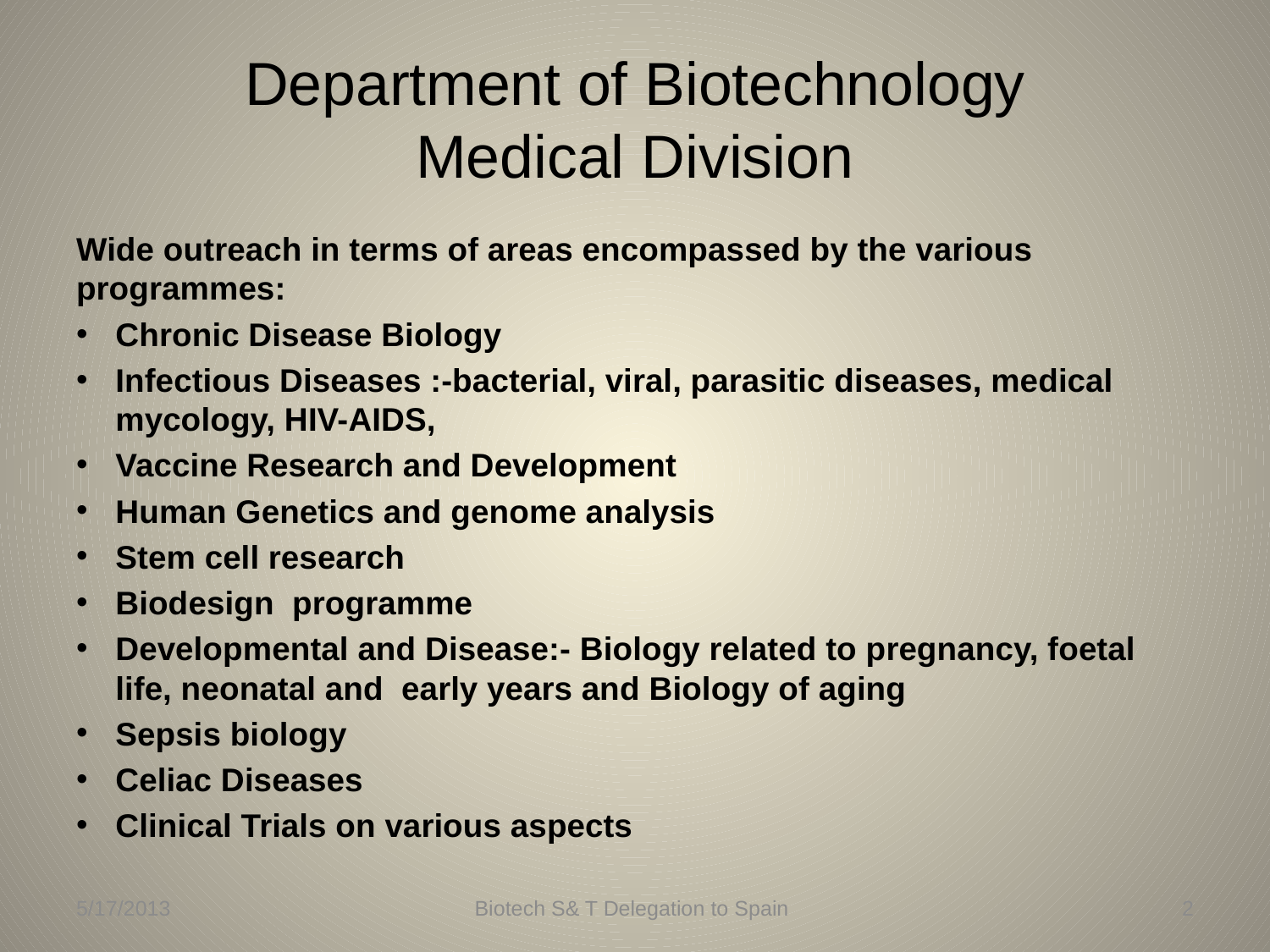

# Department of Biotechnology Medical Division
Wide outreach in terms of areas encompassed by the various programmes:
Chronic Disease Biology
Infectious Diseases :-bacterial, viral, parasitic diseases, medical mycology, HIV-AIDS,
Vaccine Research and Development
Human Genetics and genome analysis
Stem cell research
Biodesign  programme
Developmental and Disease:- Biology related to pregnancy, foetal life, neonatal and  early years and Biology of aging
Sepsis biology
Celiac Diseases
Clinical Trials on various aspects

5/17/2013
Biotech S& T Delegation to Spain
2